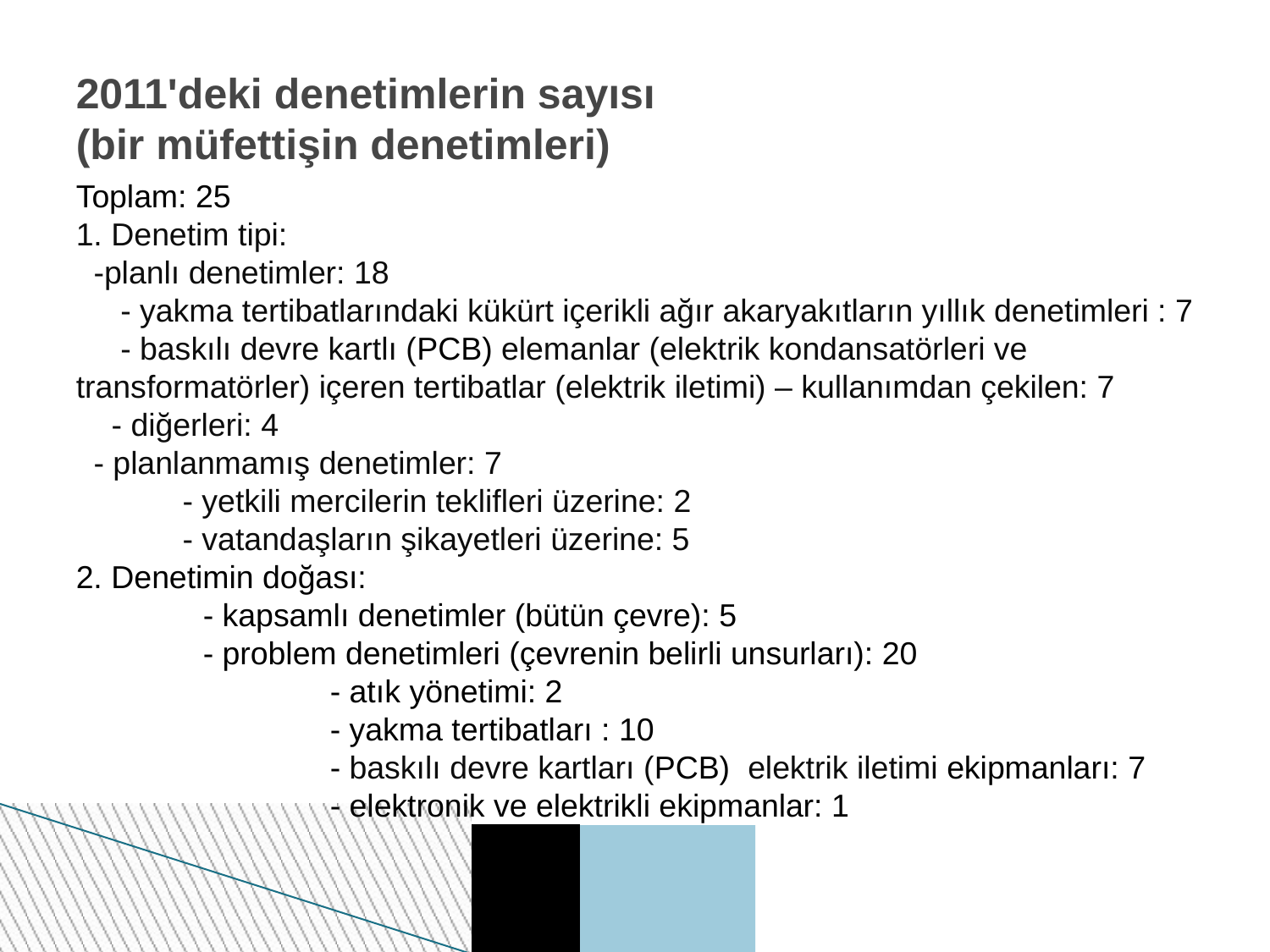

2011'deki denetimlerin sayısı
(bir müfettişin denetimleri)
Toplam: 25
1. Denetim tipi:
  -planlı denetimler: 18
     - yakma tertibatlarındaki kükürt içerikli ağır akaryakıtların yıllık denetimleri : 7
     - baskılı devre kartlı (PCB) elemanlar (elektrik kondansatörleri ve transformatörler) içeren tertibatlar (elektrik iletimi) – kullanımdan çekilen: 7
    - diğerleri: 4
  - planlanmamış denetimler: 7
            - yetkili mercilerin teklifleri üzerine: 2
            - vatandaşların şikayetleri üzerine: 5
2. Denetimin doğası:
	- kapsamlı denetimler (bütün çevre): 5
	- problem denetimleri (çevrenin belirli unsurları): 20
		- atık yönetimi: 2
		- yakma tertibatları : 10
		- baskılı devre kartları (PCB)  elektrik iletimi ekipmanları: 7
		- elektronik ve elektrikli ekipmanlar: 1